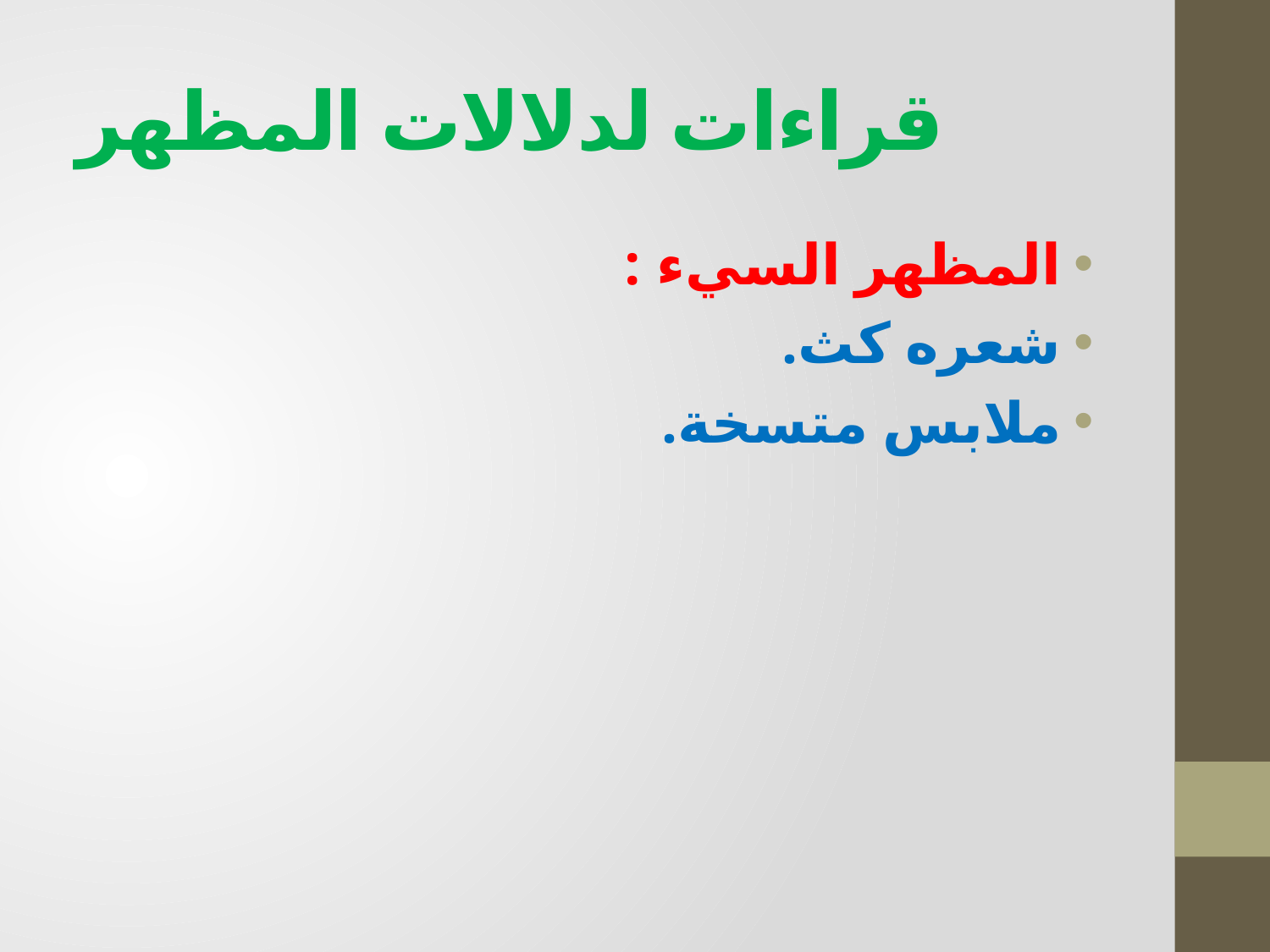

# قراءات لدلالات المظهر
المظهر السيء :
شعره كث.
ملابس متسخة.